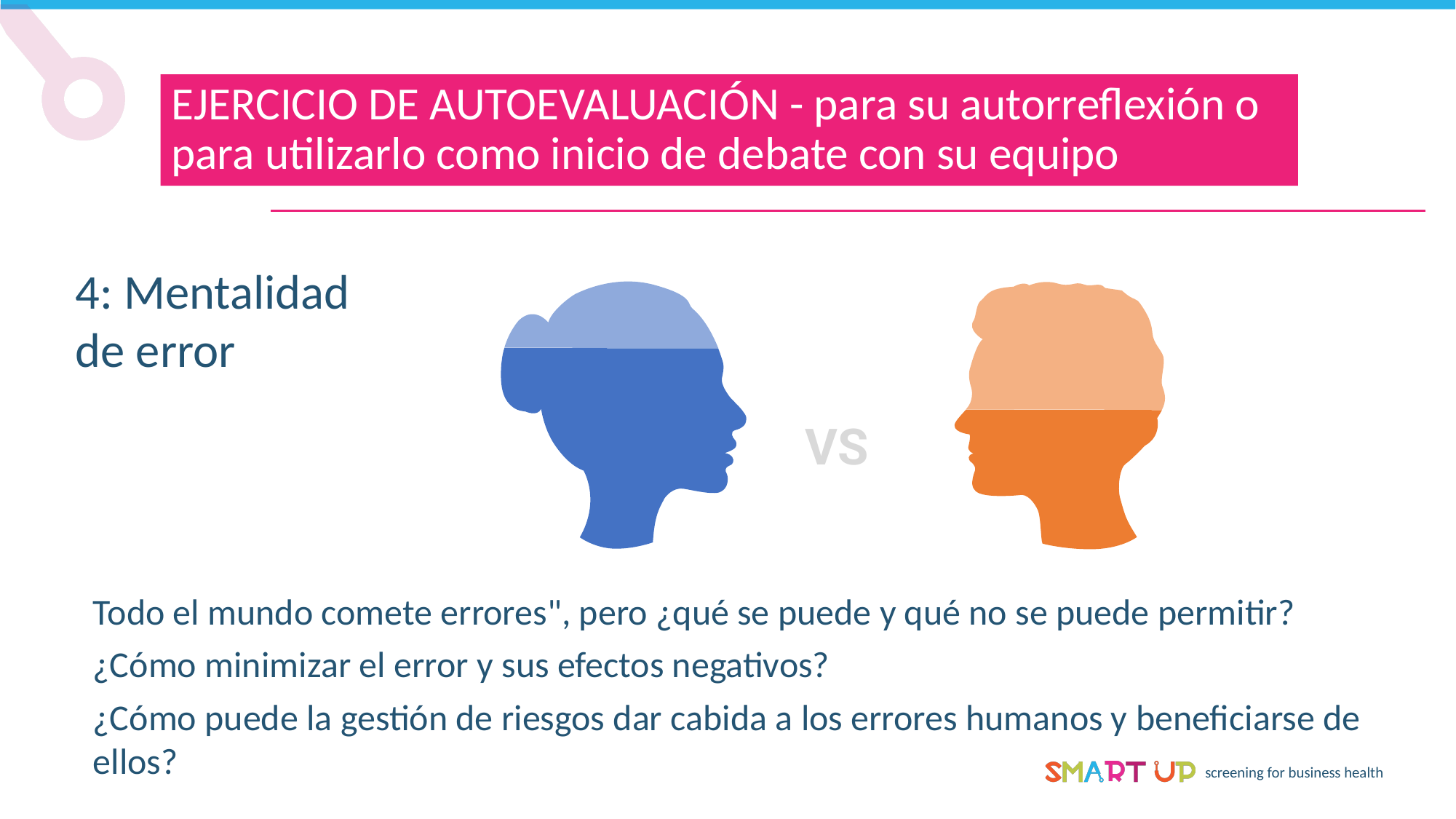

EJERCICIO DE AUTOEVALUACIÓN - para su autorreflexión o para utilizarlo como inicio de debate con su equipo

4: Mentalidad de error

VS

Todo el mundo comete errores", pero ¿qué se puede y qué no se puede permitir?
¿Cómo minimizar el error y sus efectos negativos?
¿Cómo puede la gestión de riesgos dar cabida a los errores humanos y beneficiarse de ellos?